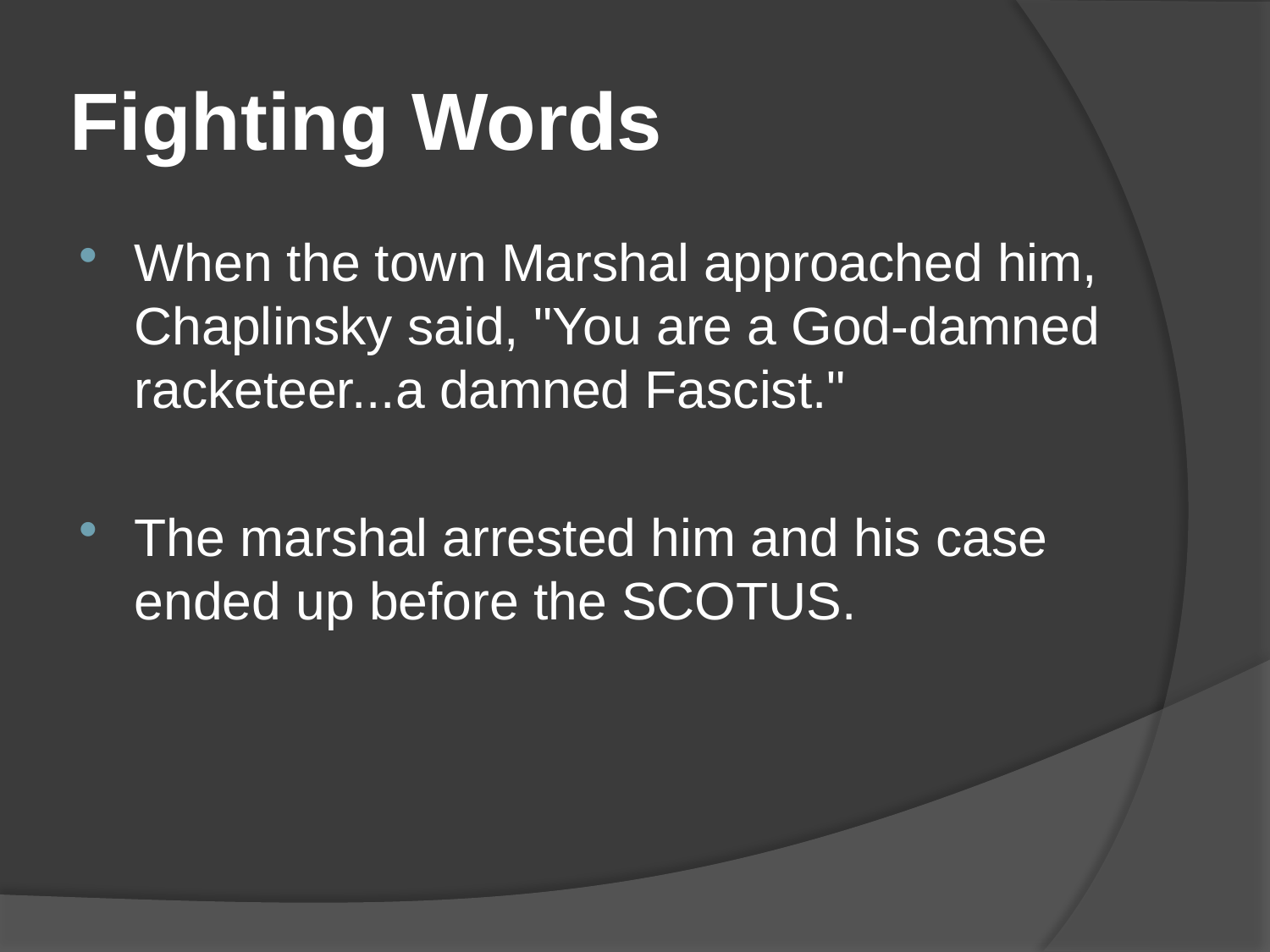

# Fighting Words
When the town Marshal approached him, Chaplinsky said, "You are a God-damned racketeer...a damned Fascist."

The marshal arrested him and his case ended up before the SCOTUS.